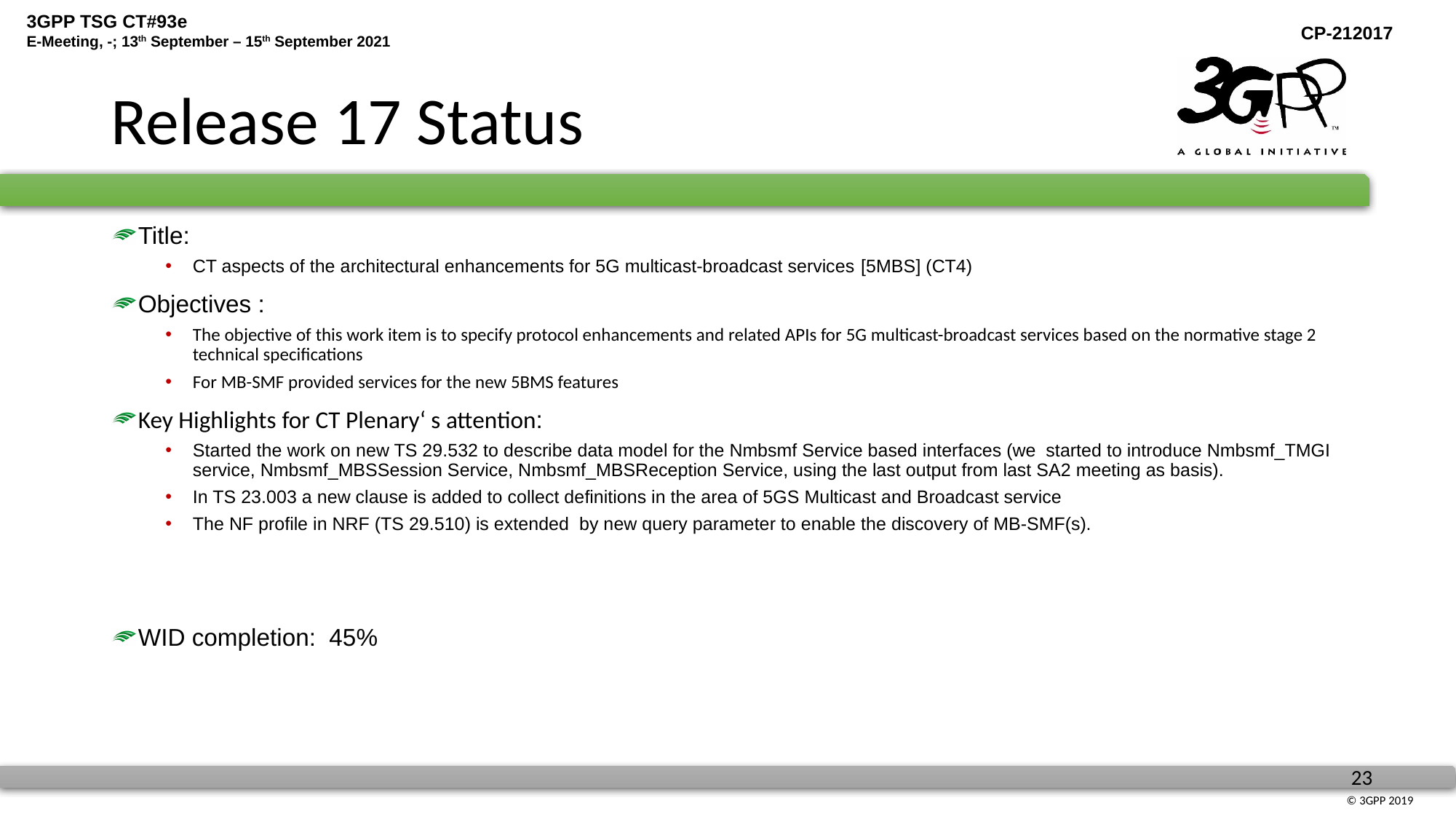

# Release 17 Status
Title:
CT aspects of the architectural enhancements for 5G multicast-broadcast services [5MBS] (CT4)
Objectives :
The objective of this work item is to specify protocol enhancements and related APIs for 5G multicast-broadcast services based on the normative stage 2 technical specifications
For MB-SMF provided services for the new 5BMS features
Key Highlights for CT Plenary‘ s attention:
Started the work on new TS 29.532 to describe data model for the Nmbsmf Service based interfaces (we  started to introduce Nmbsmf_TMGI service, Nmbsmf_MBSSession Service, Nmbsmf_MBSReception Service, using the last output from last SA2 meeting as basis).
In TS 23.003 a new clause is added to collect definitions in the area of 5GS Multicast and Broadcast service
The NF profile in NRF (TS 29.510) is extended  by new query parameter to enable the discovery of MB-SMF(s).

WID completion:  45%